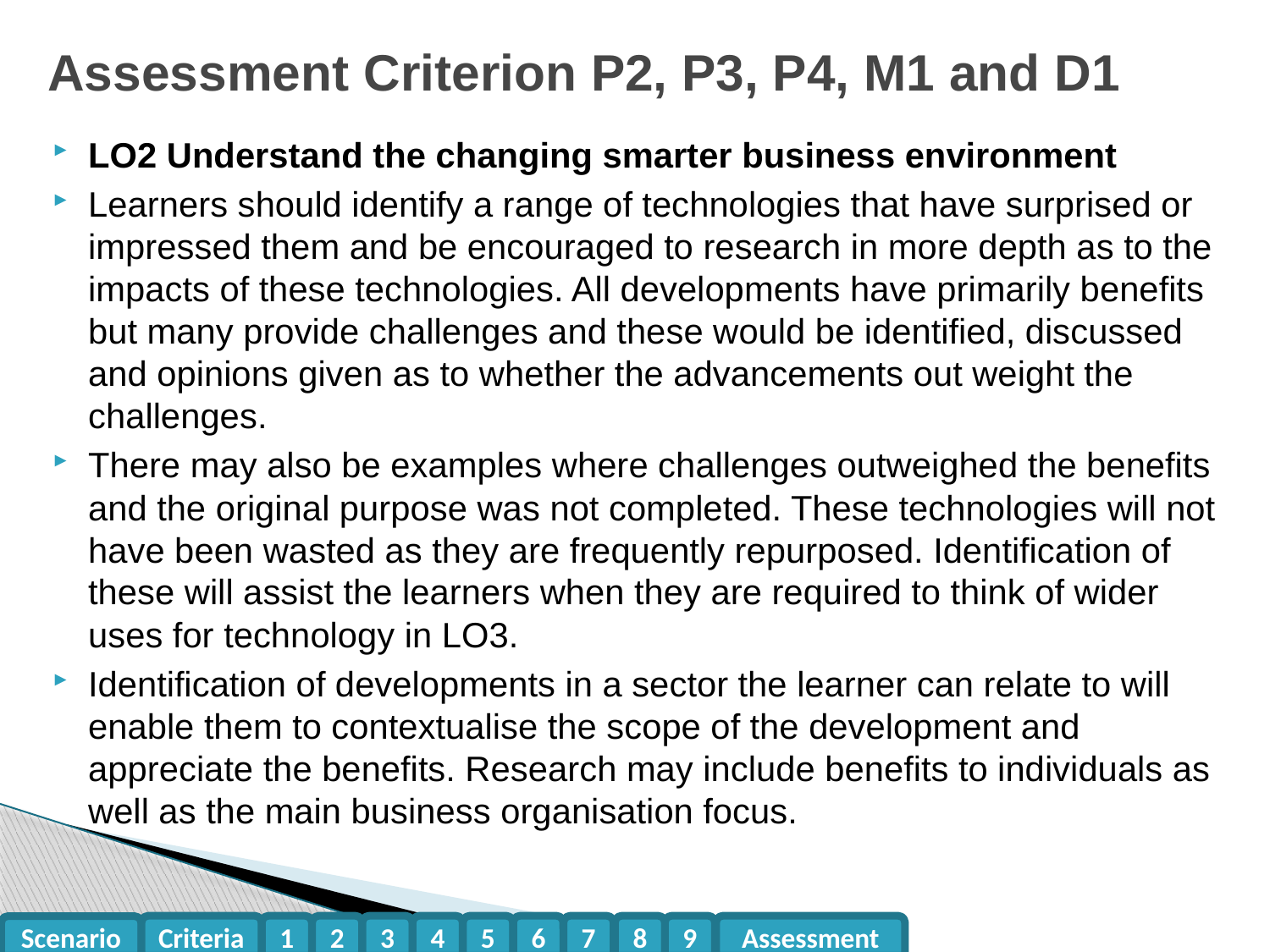

# Assessment Criterion P2, P3, P4, M1 and D1
LO2 Understand the changing smarter business environment
Learners should identify a range of technologies that have surprised or impressed them and be encouraged to research in more depth as to the impacts of these technologies. All developments have primarily benefits but many provide challenges and these would be identified, discussed and opinions given as to whether the advancements out weight the challenges.
There may also be examples where challenges outweighed the benefits and the original purpose was not completed. These technologies will not have been wasted as they are frequently repurposed. Identification of these will assist the learners when they are required to think of wider uses for technology in LO3.
Identification of developments in a sector the learner can relate to will enable them to contextualise the scope of the development and appreciate the benefits. Research may include benefits to individuals as well as the main business organisation focus.